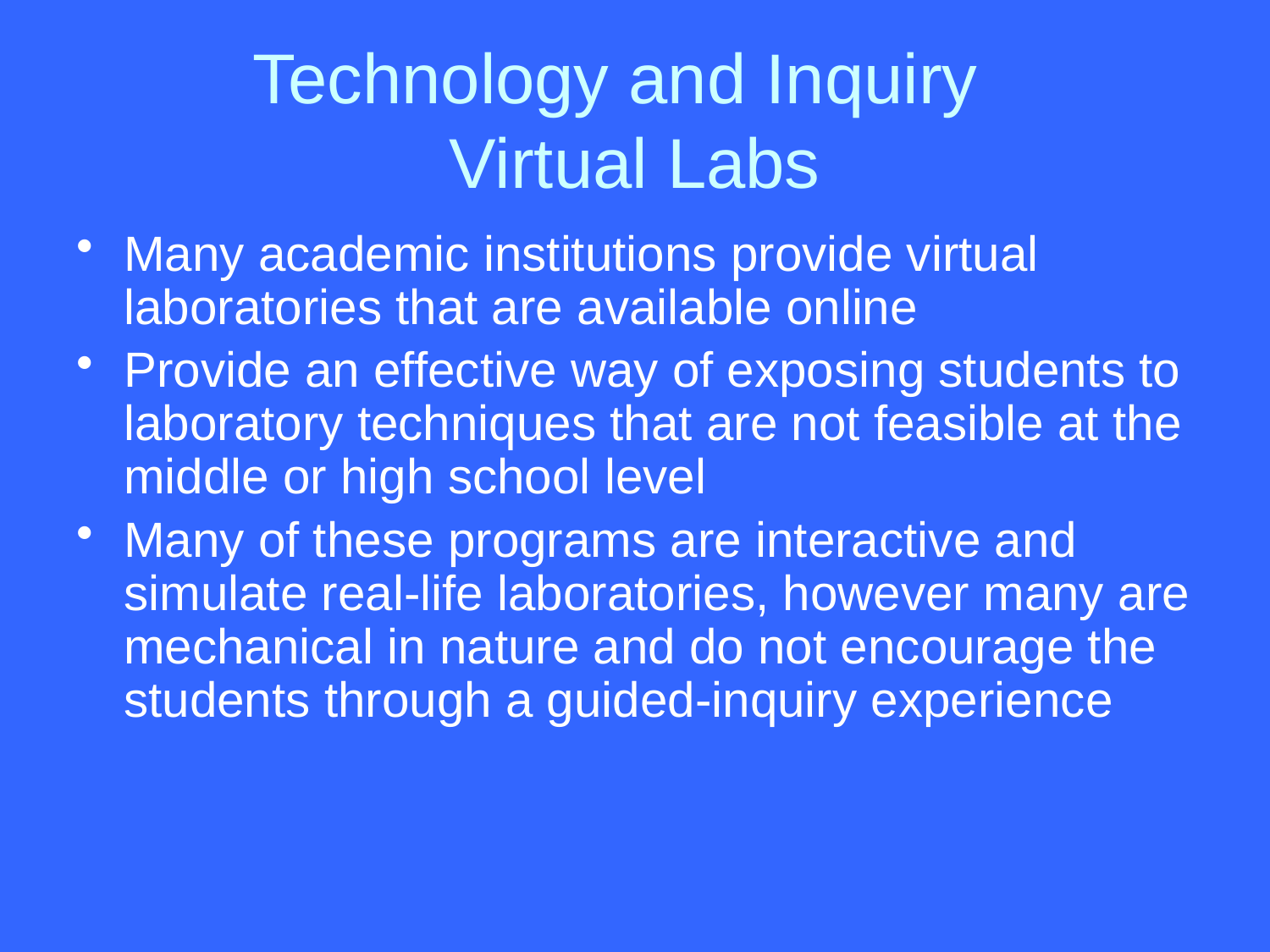

# Technology and Inquiry Virtual Labs
Many academic institutions provide virtual laboratories that are available online
Provide an effective way of exposing students to laboratory techniques that are not feasible at the middle or high school level
Many of these programs are interactive and simulate real-life laboratories, however many are mechanical in nature and do not encourage the students through a guided-inquiry experience